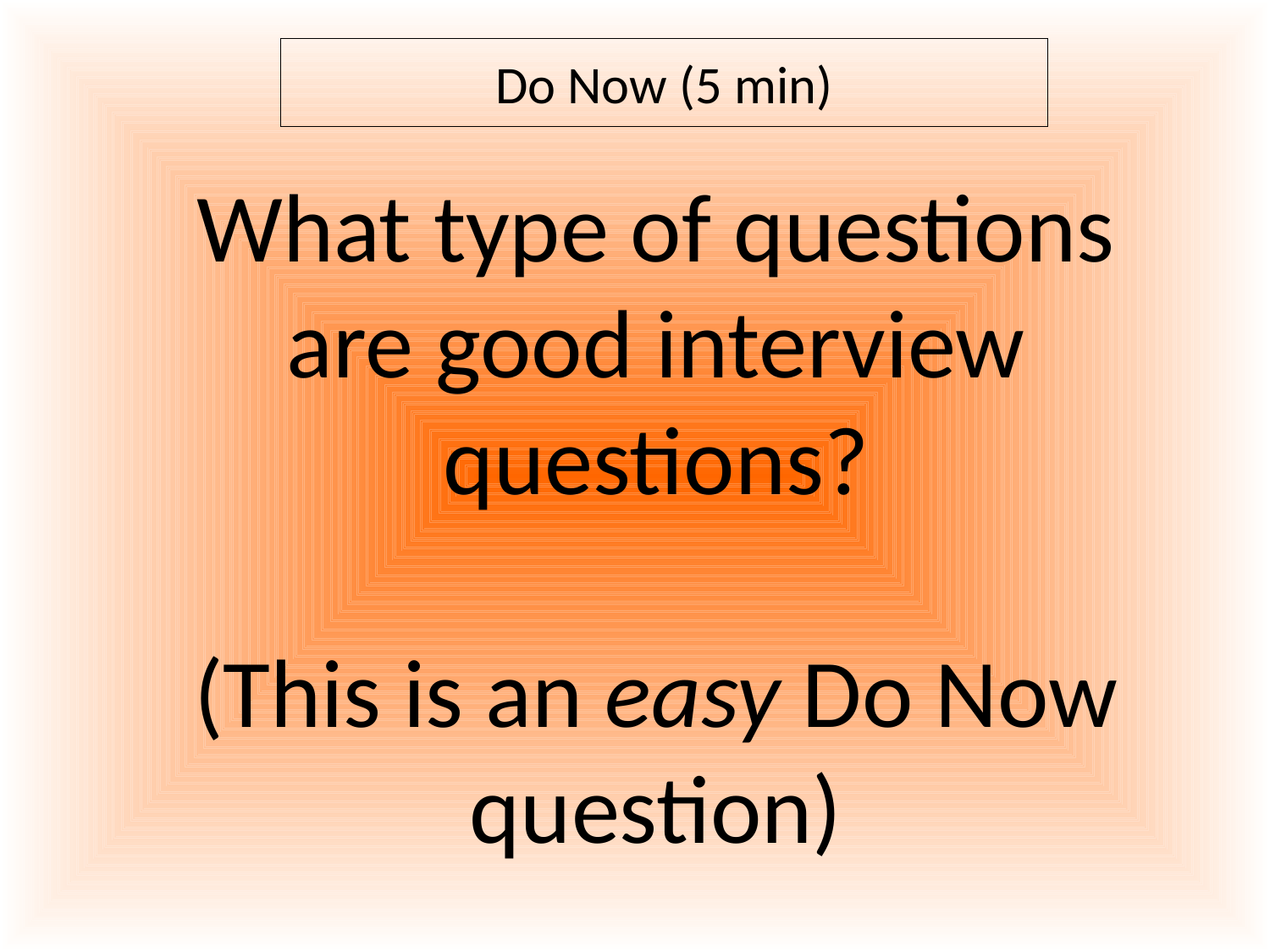

Do Now (5 min)
What type of questions are good interview questions?

(This is an easy Do Now question)